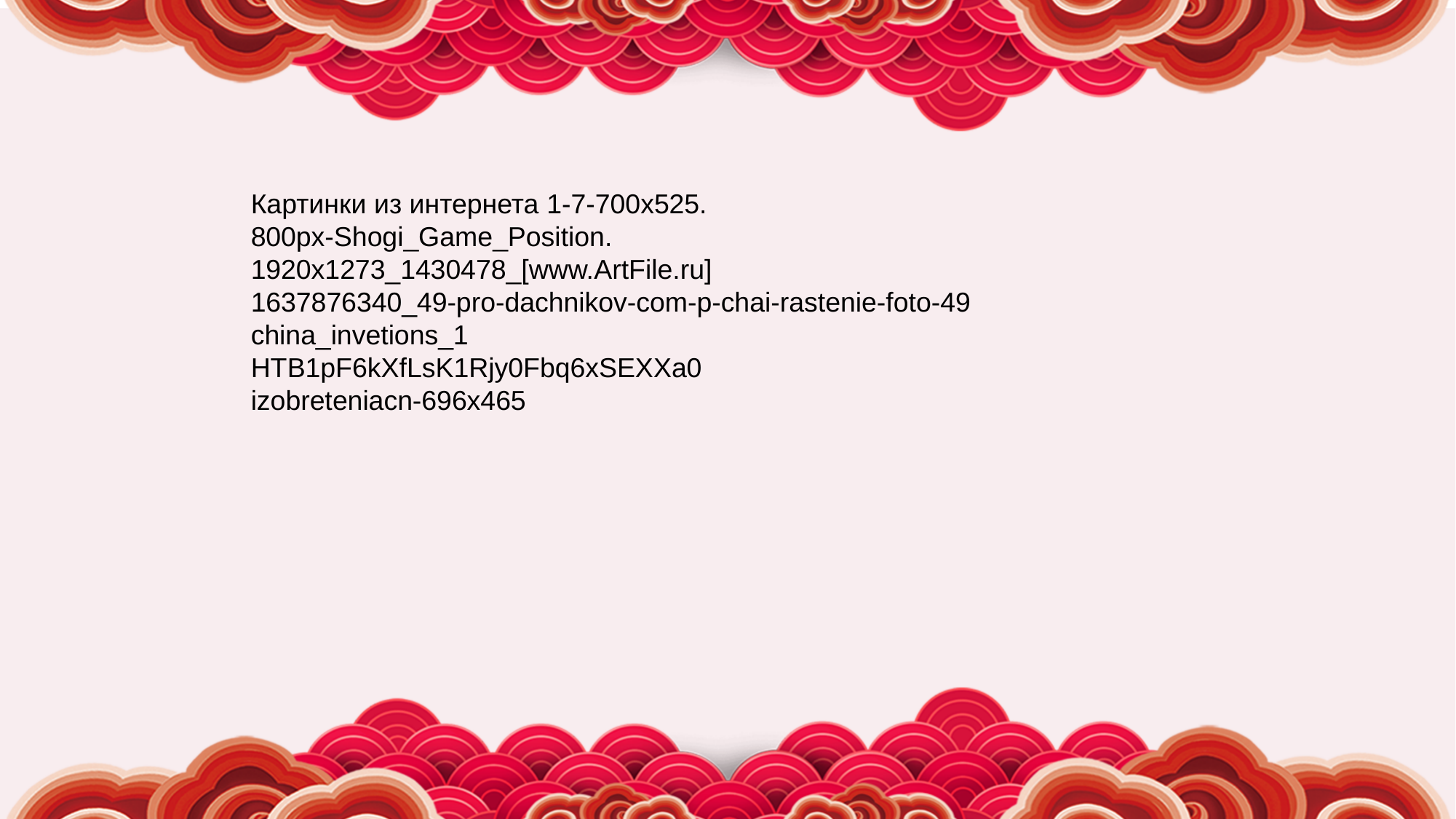

Картинки из интернета 1-7-700x525.
800px-Shogi_Game_Position.
1920x1273_1430478_[www.ArtFile.ru]
1637876340_49-pro-dachnikov-com-p-chai-rastenie-foto-49
china_invetions_1
HTB1pF6kXfLsK1Rjy0Fbq6xSEXXa0
izobreteniacn-696x465